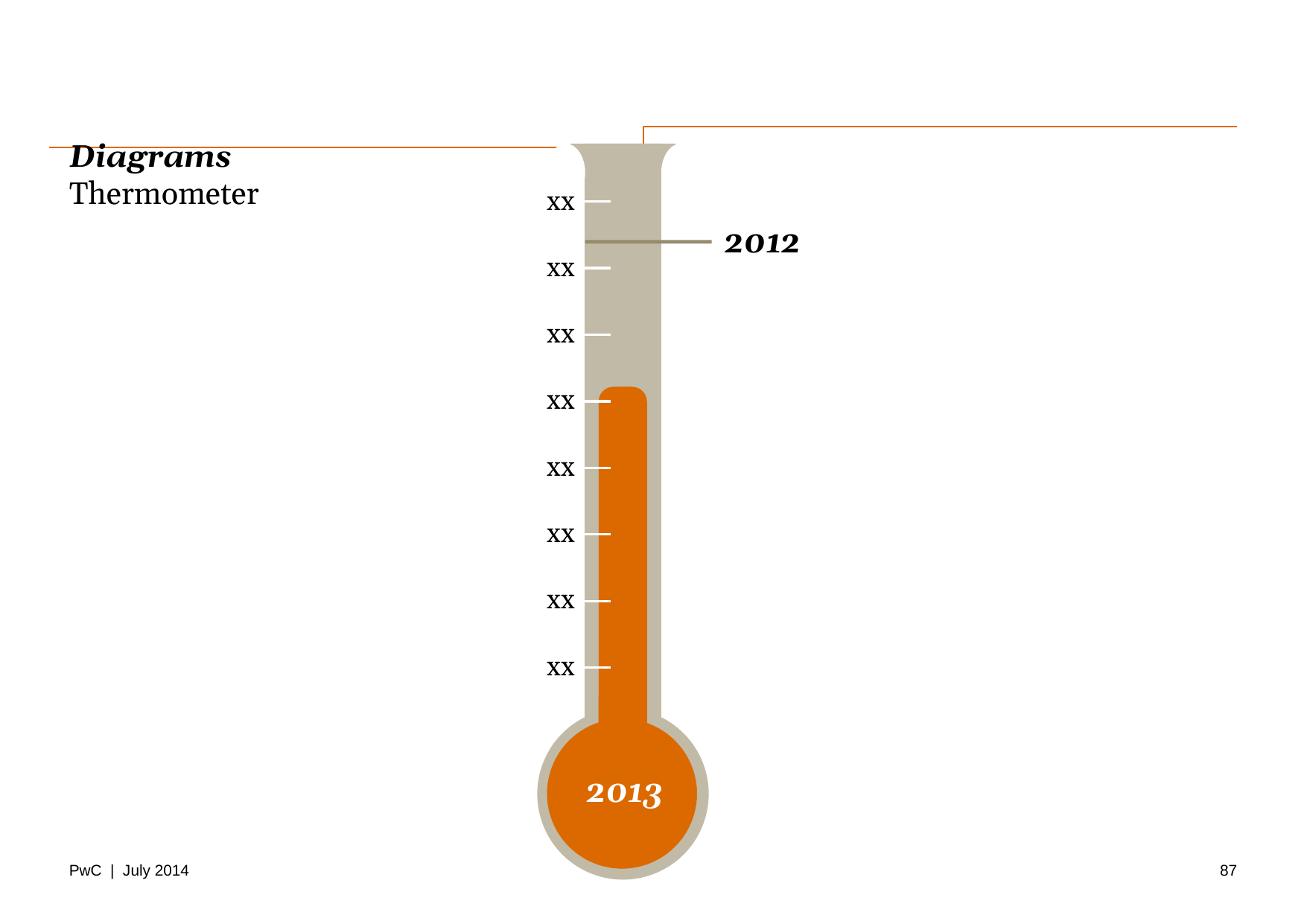

# Diagrams Thermometer

xx
2012

xx
xx
xx

xx
xx
xx
xx

2013
87